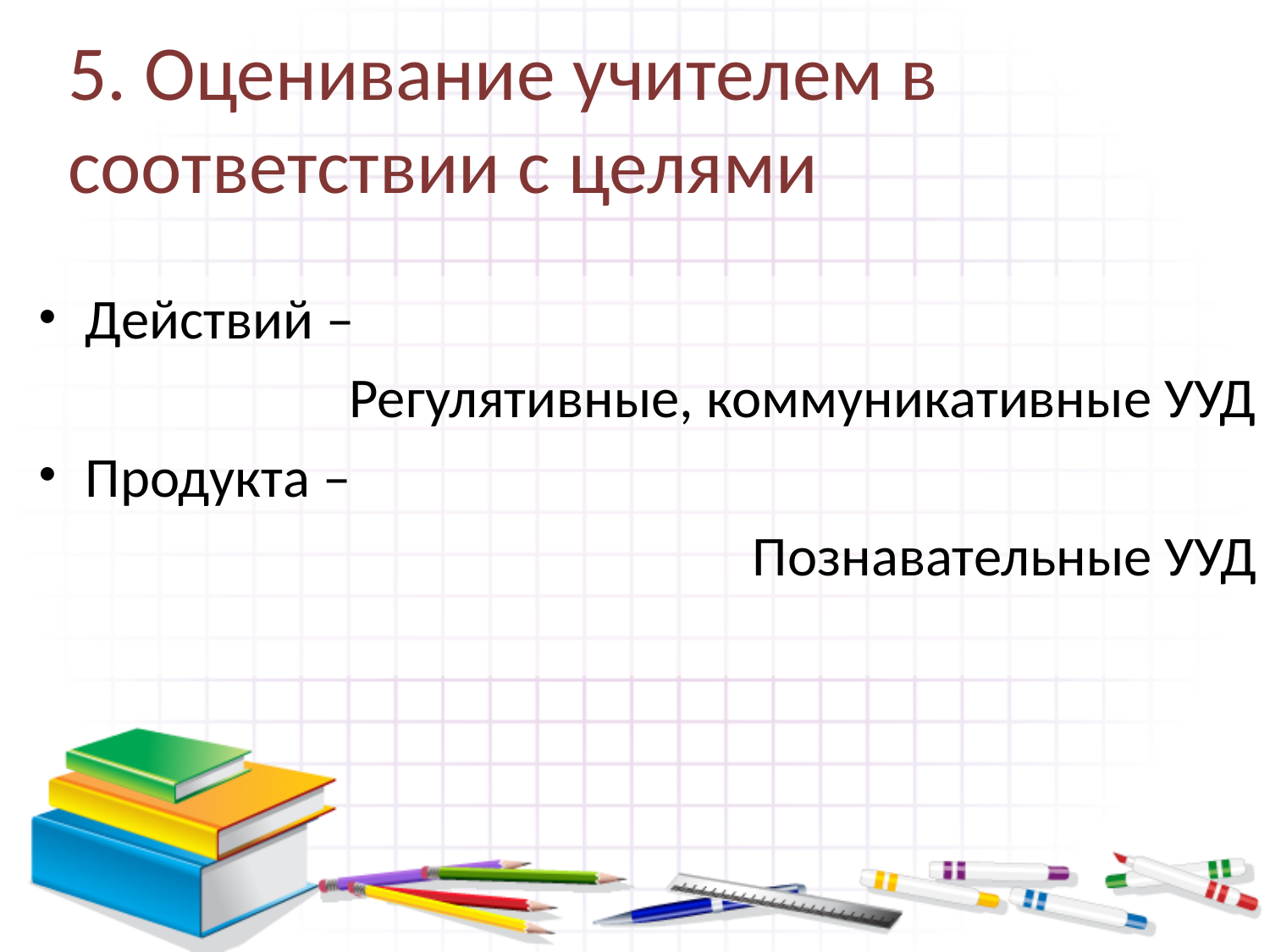

# 5. Оценивание учителем в соответствии с целями
Действий –
Регулятивные, коммуникативные УУД
Продукта –
Познавательные УУД